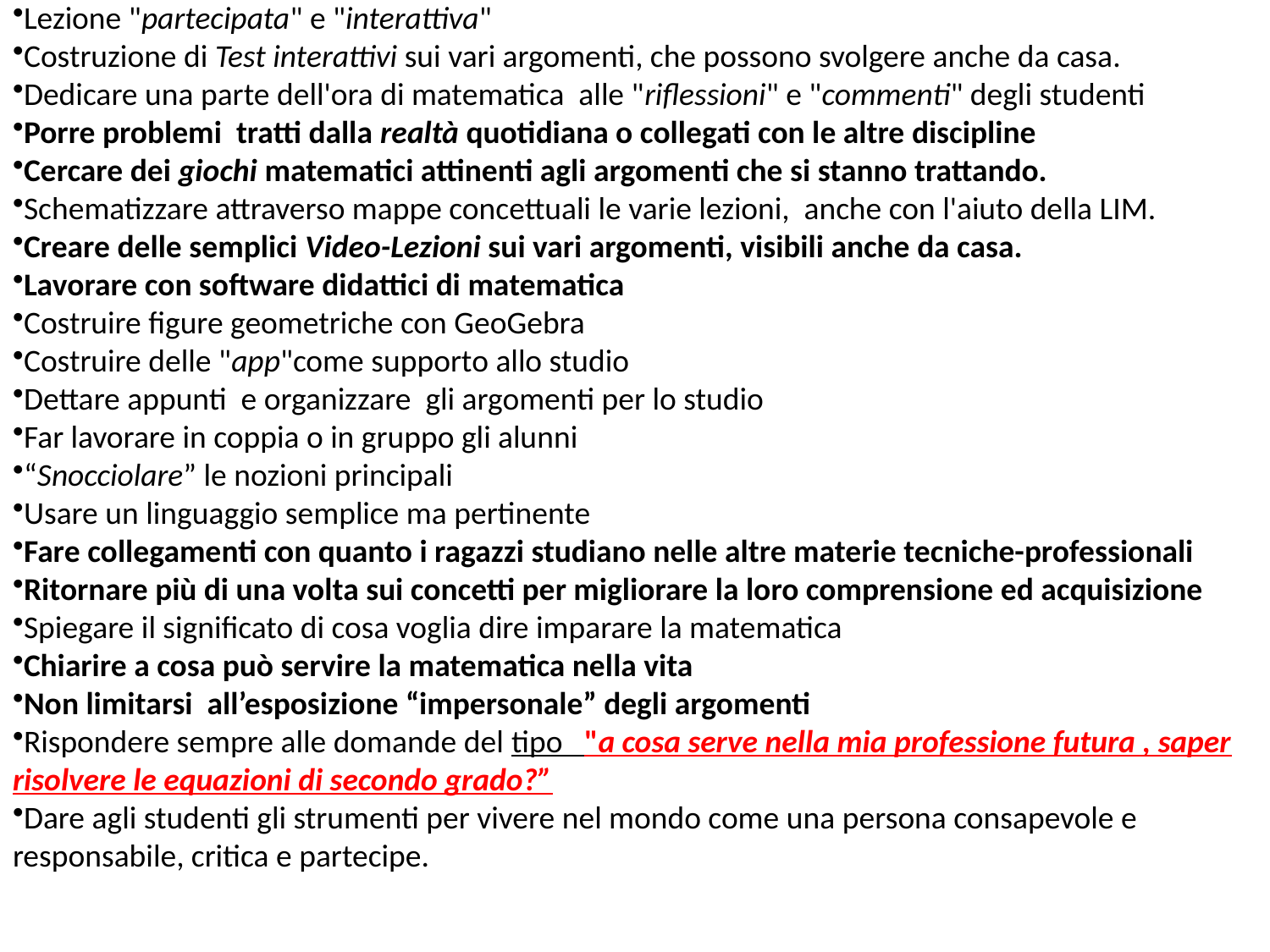

Lezione "partecipata" e "interattiva"
Costruzione di Test interattivi sui vari argomenti, che possono svolgere anche da casa.
Dedicare una parte dell'ora di matematica  alle "riflessioni" e "commenti" degli studenti
Porre problemi  tratti dalla realtà quotidiana o collegati con le altre discipline
Cercare dei giochi matematici attinenti agli argomenti che si stanno trattando.
Schematizzare attraverso mappe concettuali le varie lezioni,  anche con l'aiuto della LIM.
Creare delle semplici Video-Lezioni sui vari argomenti, visibili anche da casa.
Lavorare con software didattici di matematica
Costruire figure geometriche con GeoGebra
Costruire delle "app"come supporto allo studio
Dettare appunti  e organizzare  gli argomenti per lo studio
Far lavorare in coppia o in gruppo gli alunni
“Snocciolare” le nozioni principali
Usare un linguaggio semplice ma pertinente
Fare collegamenti con quanto i ragazzi studiano nelle altre materie tecniche-professionali
Ritornare più di una volta sui concetti per migliorare la loro comprensione ed acquisizione
Spiegare il significato di cosa voglia dire imparare la matematica
Chiarire a cosa può servire la matematica nella vita
Non limitarsi  all’esposizione “impersonale” degli argomenti
Rispondere sempre alle domande del tipo   "a cosa serve nella mia professione futura , saper risolvere le equazioni di secondo grado?”
Dare agli studenti gli strumenti per vivere nel mondo come una persona consapevole e responsabile, critica e partecipe.